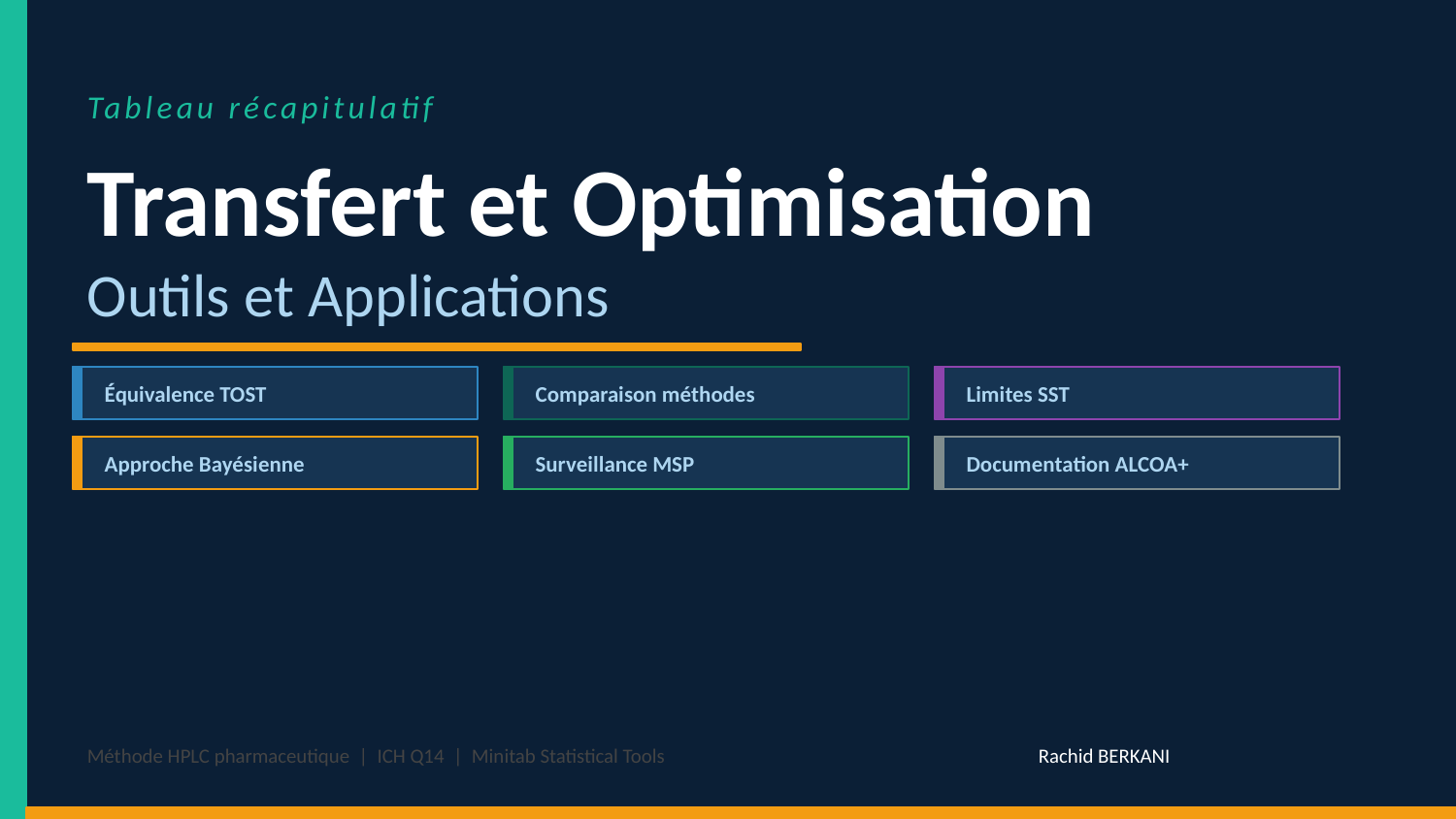

Tableau récapitulatif
Transfert et Optimisation
Outils et Applications

Équivalence TOST

Comparaison méthodes

Limites SST

Approche Bayésienne

Surveillance MSP

Documentation ALCOA+
Méthode HPLC pharmaceutique  |  ICH Q14  |  Minitab Statistical Tools                                                                                 Rachid BERKANI